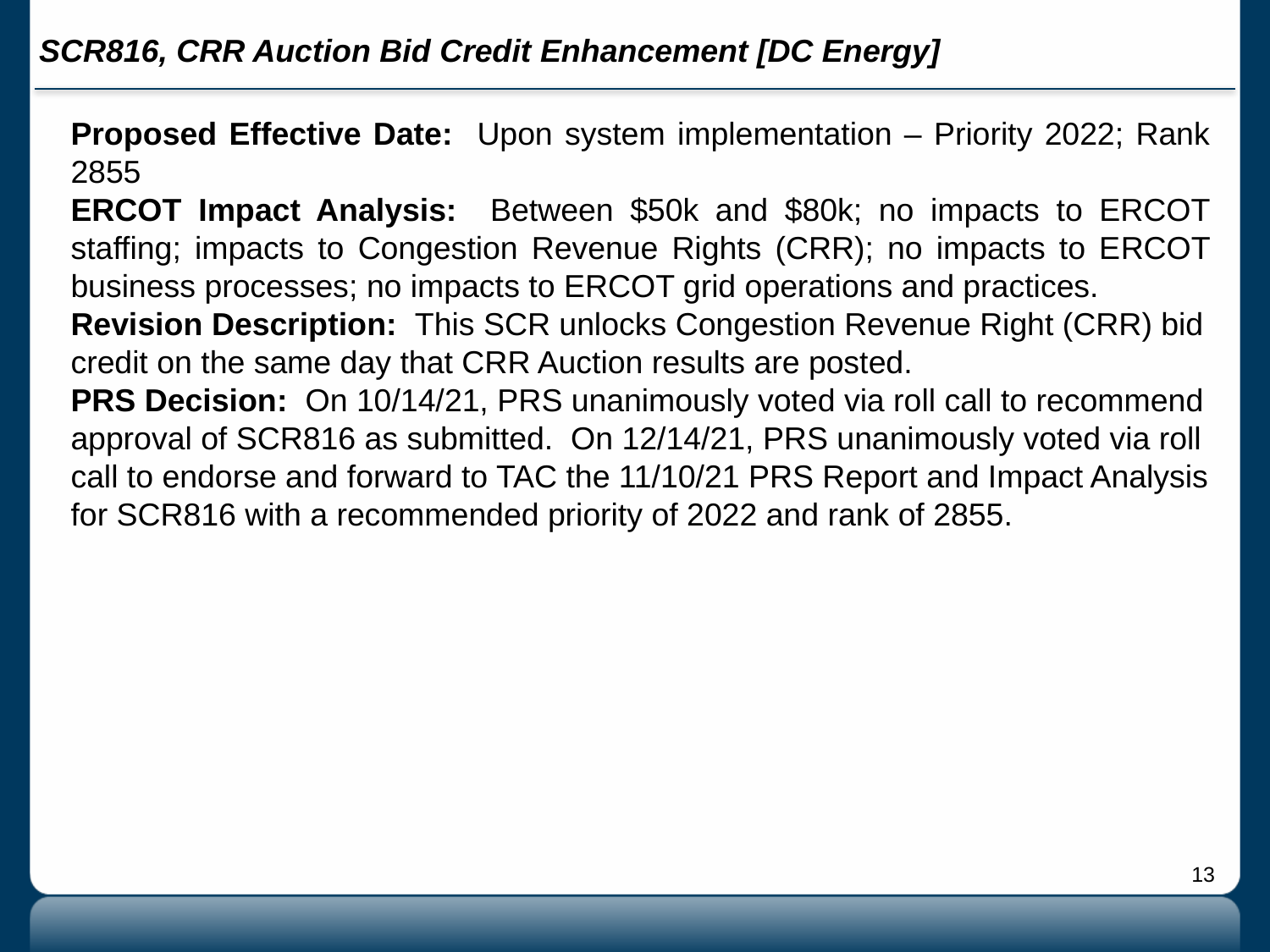

# SCR816, CRR Auction Bid Credit Enhancement [DC Energy]
Proposed Effective Date:  Upon system implementation – Priority 2022; Rank 2855
ERCOT Impact Analysis:  Between $50k and $80k; no impacts to ERCOT staffing; impacts to Congestion Revenue Rights (CRR); no impacts to ERCOT business processes; no impacts to ERCOT grid operations and practices.
Revision Description:  This SCR unlocks Congestion Revenue Right (CRR) bid credit on the same day that CRR Auction results are posted.
PRS Decision:  On 10/14/21, PRS unanimously voted via roll call to recommend approval of SCR816 as submitted.  On 12/14/21, PRS unanimously voted via roll call to endorse and forward to TAC the 11/10/21 PRS Report and Impact Analysis for SCR816 with a recommended priority of 2022 and rank of 2855.